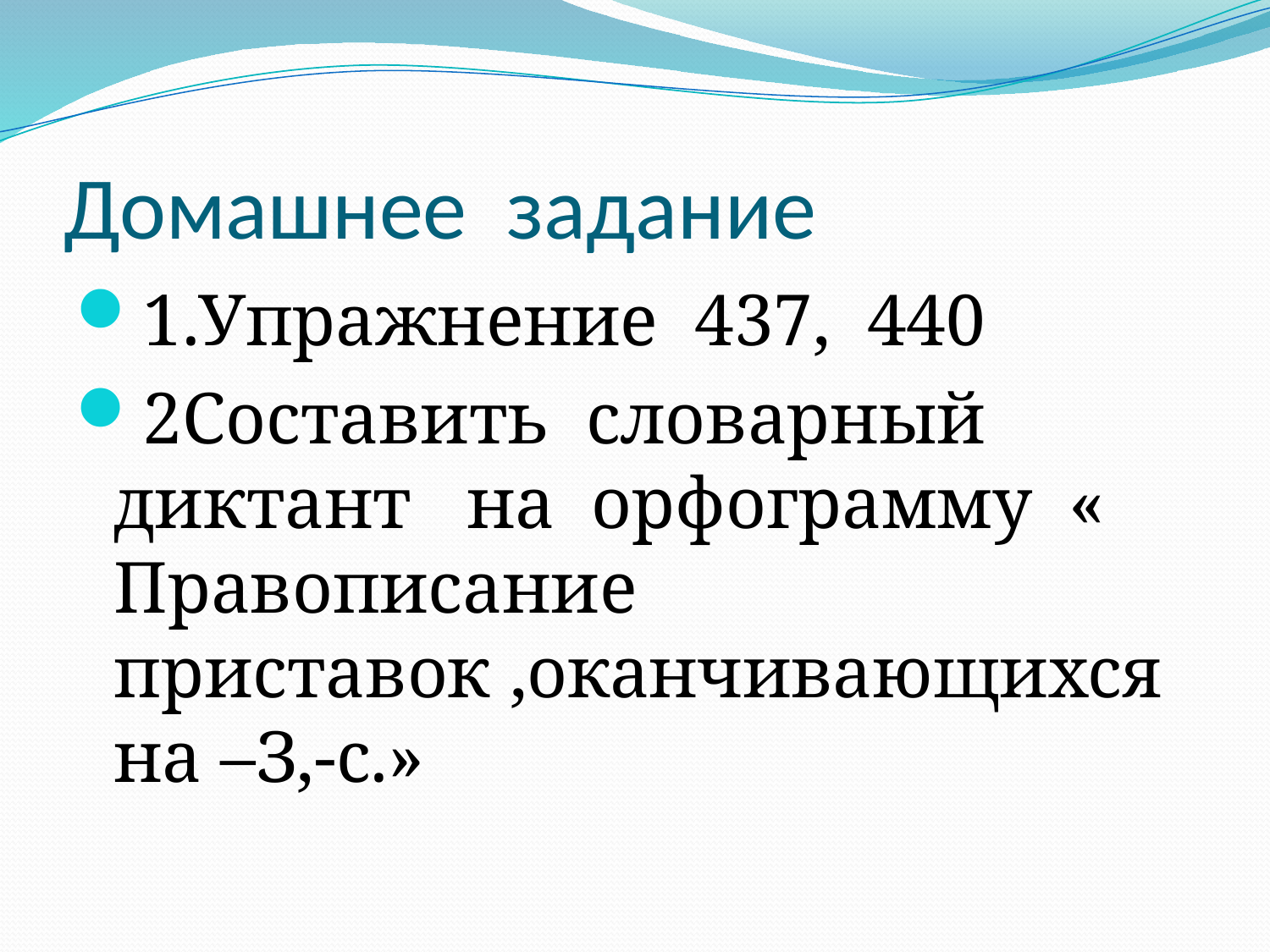

# Домашнее  задание
1.Упражнение  437,  440
2Составить  словарный  диктант   на  орфограмму  « Правописание  приставок ,оканчивающихся  на –З,-с.»